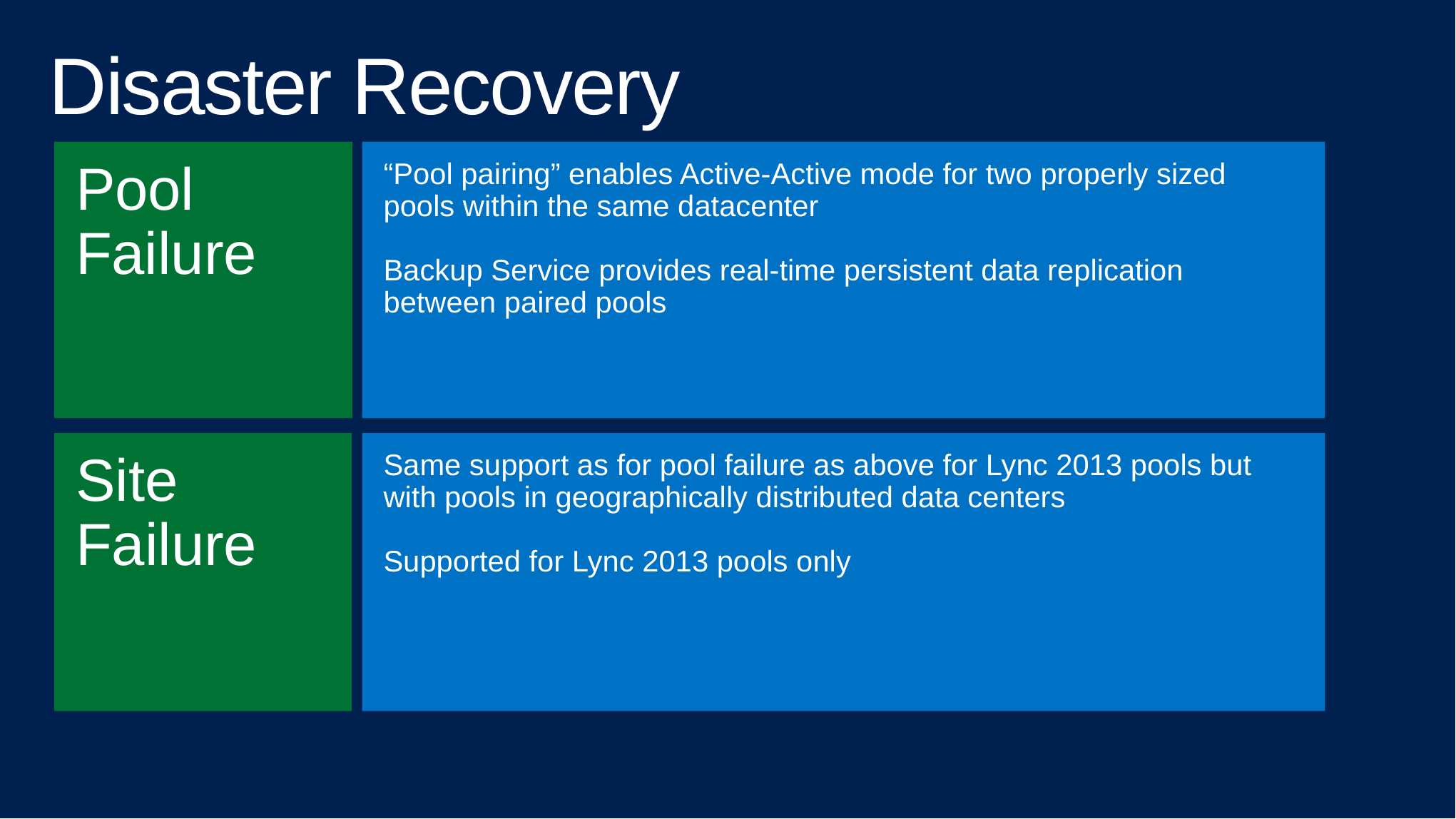

# Disaster Recovery
Pool Failure
“Pool pairing” enables Active-Active mode for two properly sized pools within the same datacenter

Backup Service provides real-time persistent data replication between paired pools

Site Failure
Same support as for pool failure as above for Lync 2013 pools but with pools in geographically distributed data centers

Supported for Lync 2013 pools only